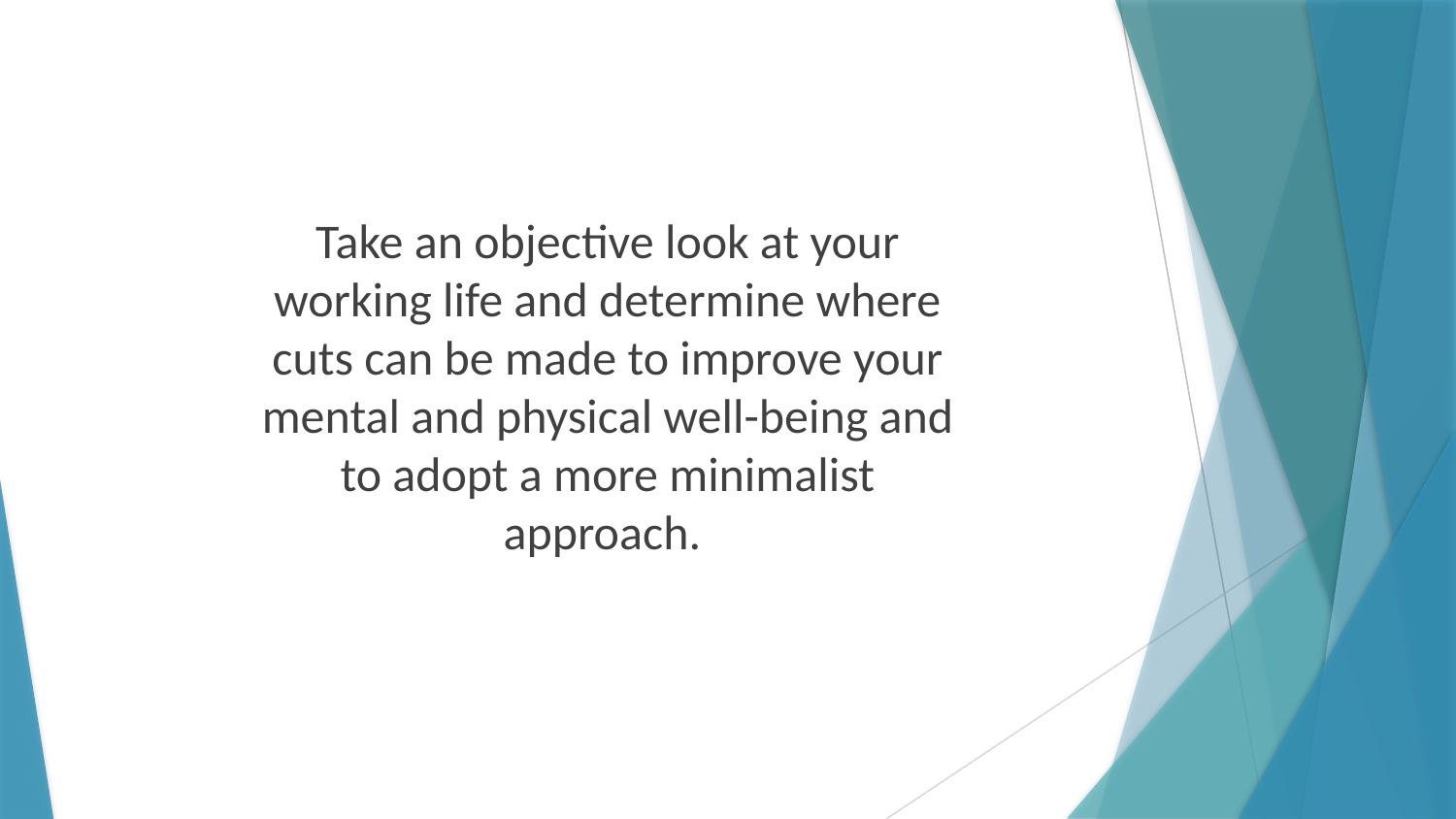

Take an objective look at your working life and determine where cuts can be made to improve your mental and physical well-being and to adopt a more minimalist approach.